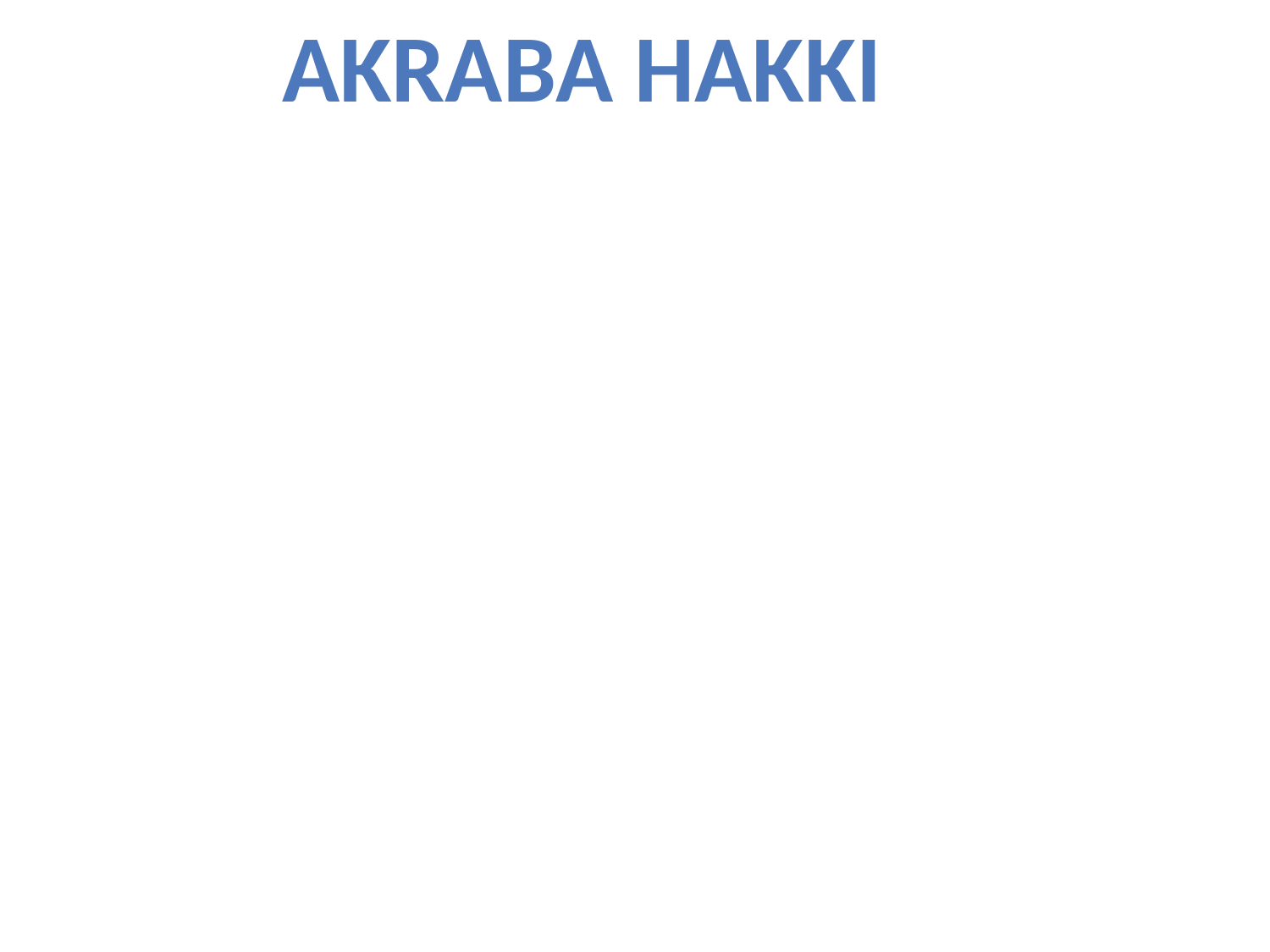

Akraba hakkI
   Aile fertlerimizden sonra öncelikle ilişki kuracağımız kişiler akrabalarımızdır.
Biz Müslümanlar, Yüce Rabbimizin ve Sevgili Peygamberimiz emirlerini her zaman baş tacı etmeliyiz. Onlar ne emretmişlerse onu benimseyip, uygulamalıyız. Neleri yasaklamışlarsa onlardan da kaçınmalıyız.
   Akrabalarımızla ilgimiz sadece onların iyi günlerinde, bolluk, şan, şöhret zamanlarında olmamalıdır. Kötü günlerinde, yoksulluk, düşkünlük, ihtiyarlık dönemlerinde de dostluk ve akrabalık bağlarımızı sürdürmeliyiz.
Onları sadece bayramlarda,düğünlerde ve özel günlerde değil, fırsat bulduğumuz her zaman ziyaret etmeliyiz. Uzakta iseler, zaman zaman mektupla, telefonla hatırlarını sormalıyız. Hasta oldukları zaman yakın-uzak demeden ziyaretlerine gitmeliyiz.öldüklerinde ise cenaze merasimlerine katılmalıyız.
   Akrabalarımız arasında fakir ve düşkün olanlar varsa, vereceğimiz zekât ve yapacağımız diğer yardımlarımızda öncelikle onları gözetmeliyiz. Çünkü Rabbimiz: “Yakınına, düşküne, yolcuya hakkını ver, elindekileri saçıp savurma.” “...Kendisi adına birbirinizden dilekte bulunduğunuz Allah’ınve akrabalarının haklarına riayetsizlikten sakının...” buyurmaktadır.